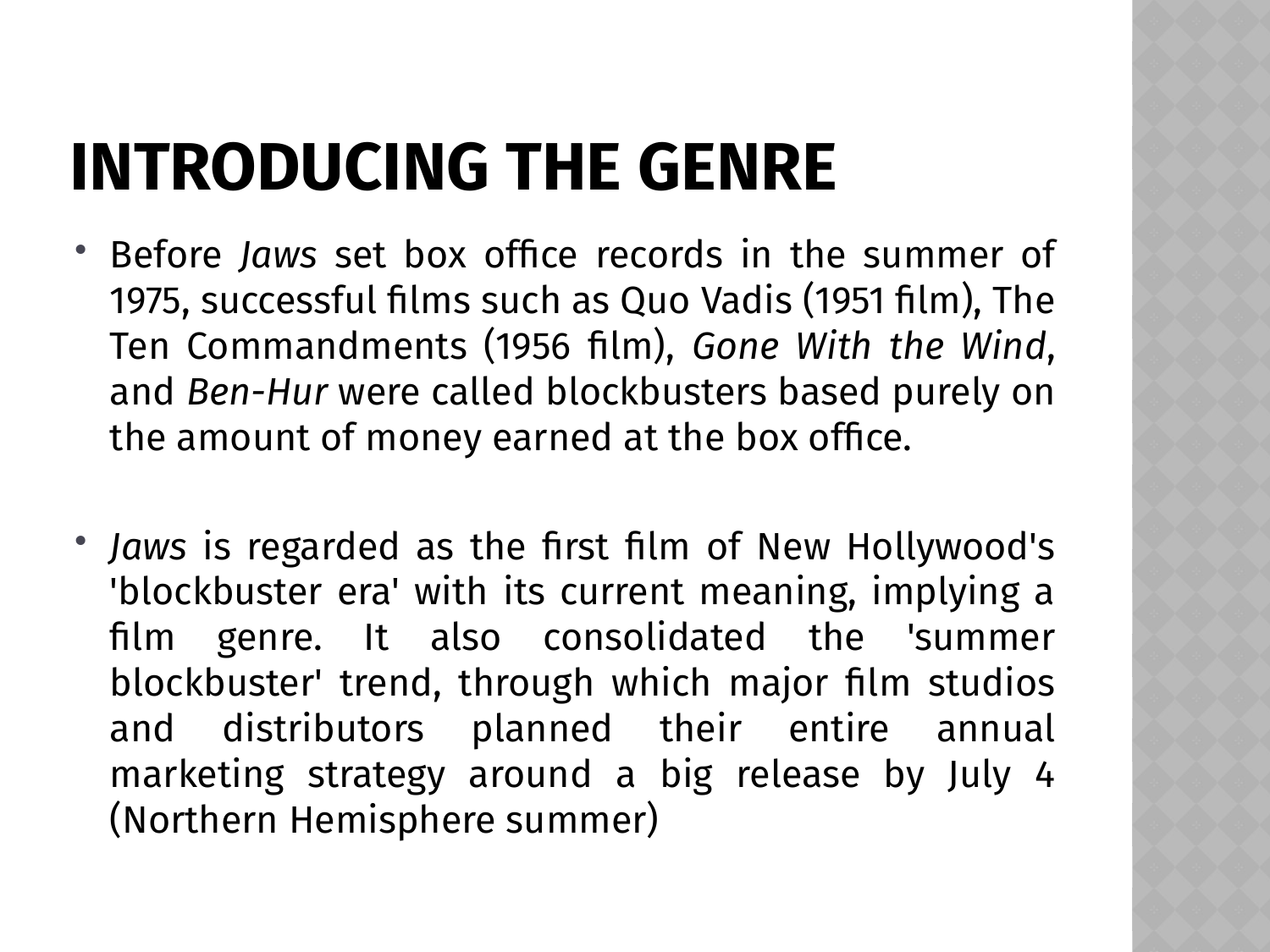

# Introducing the genre
Before Jaws set box office records in the summer of 1975, successful films such as Quo Vadis (1951 film), The Ten Commandments (1956 film), Gone With the Wind, and Ben-Hur were called blockbusters based purely on the amount of money earned at the box office.

Jaws is regarded as the first film of New Hollywood's 'blockbuster era' with its current meaning, implying a film genre. It also consolidated the 'summer blockbuster' trend, through which major film studios and distributors planned their entire annual marketing strategy around a big release by July 4 (Northern Hemisphere summer)